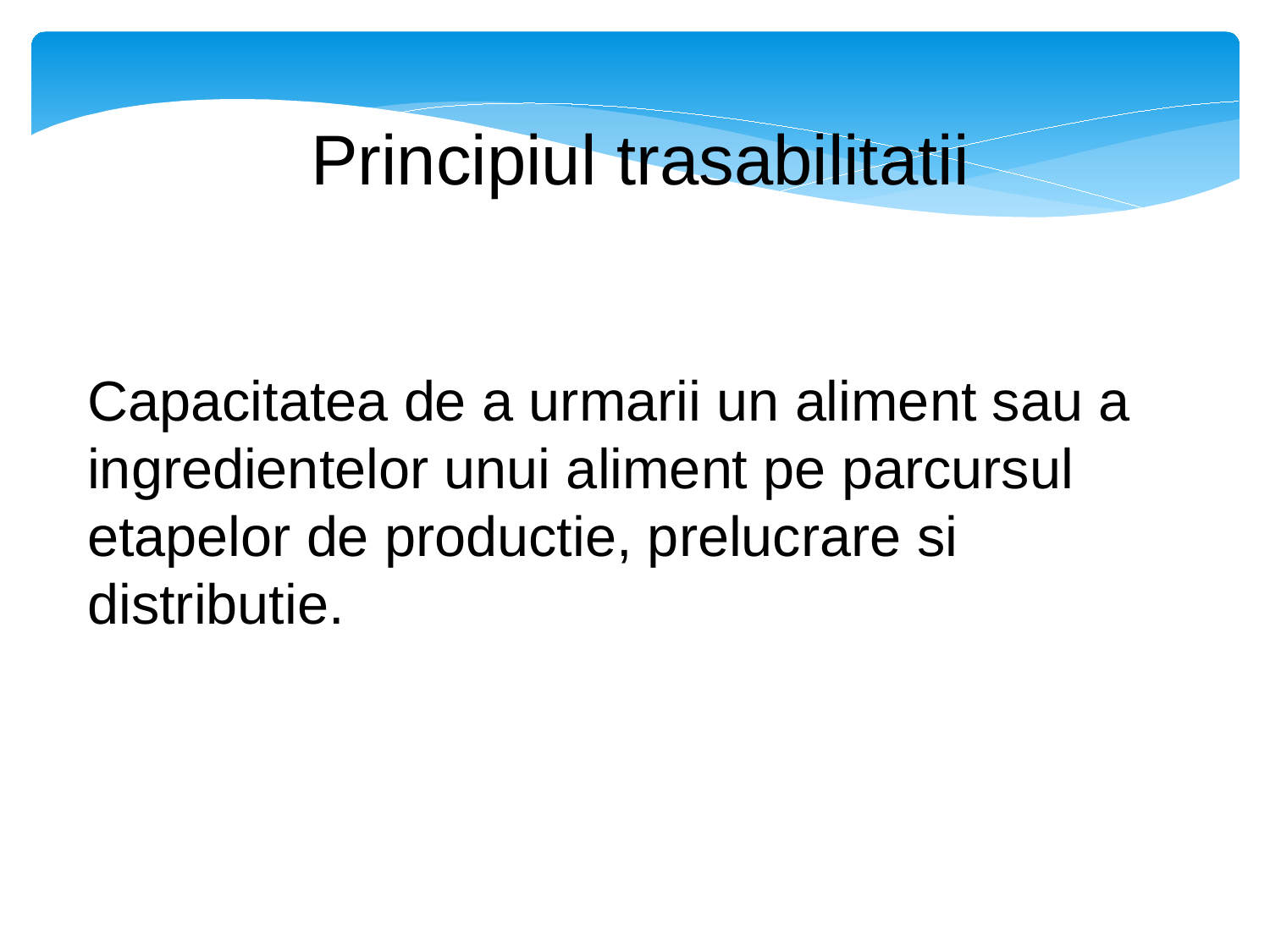

Principiul trasabilitatii
Capacitatea de a urmarii un aliment sau a ingredientelor unui aliment pe parcursul etapelor de productie, prelucrare si distributie.